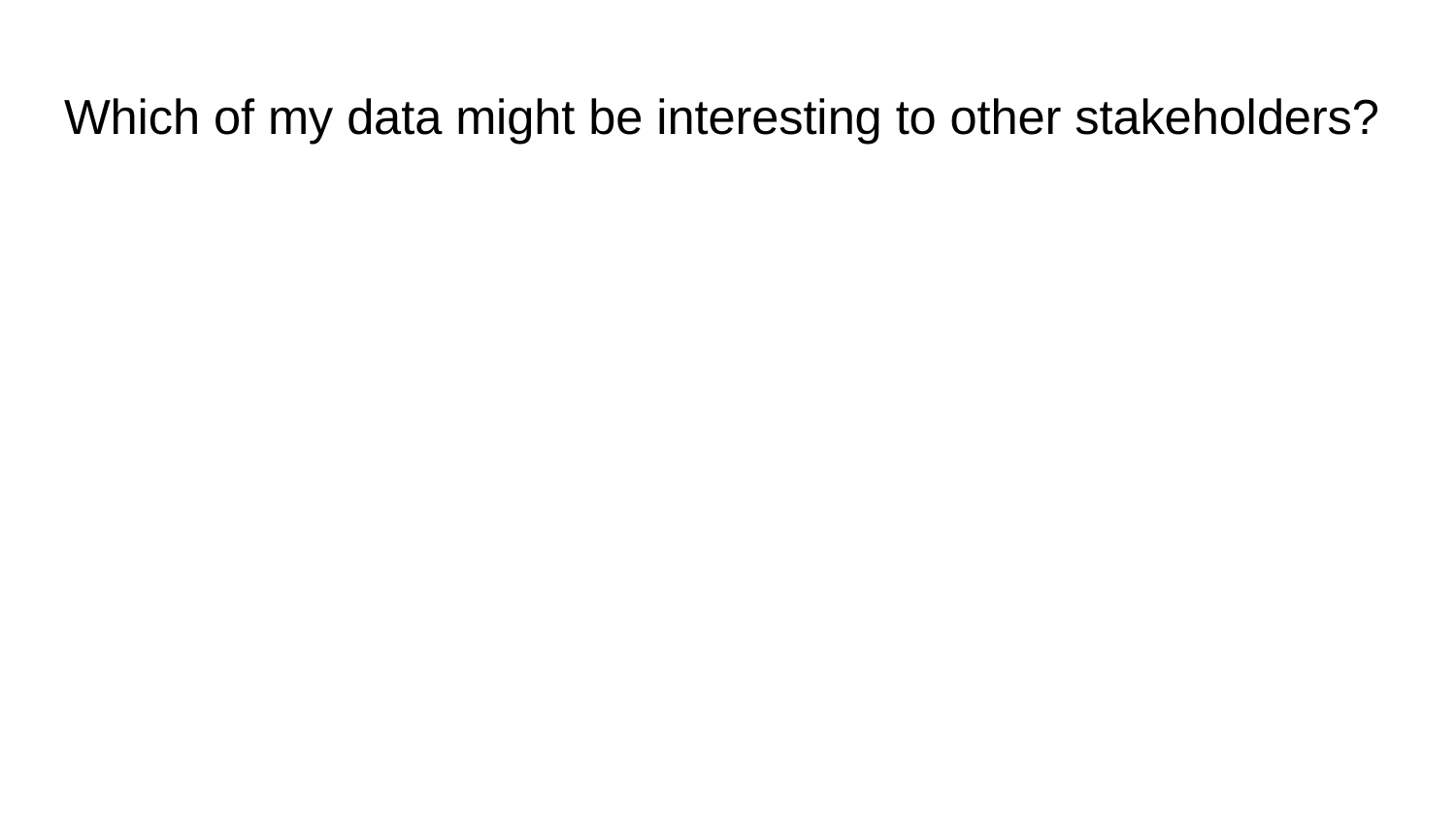

# Which of my data might be interesting to other stakeholders?